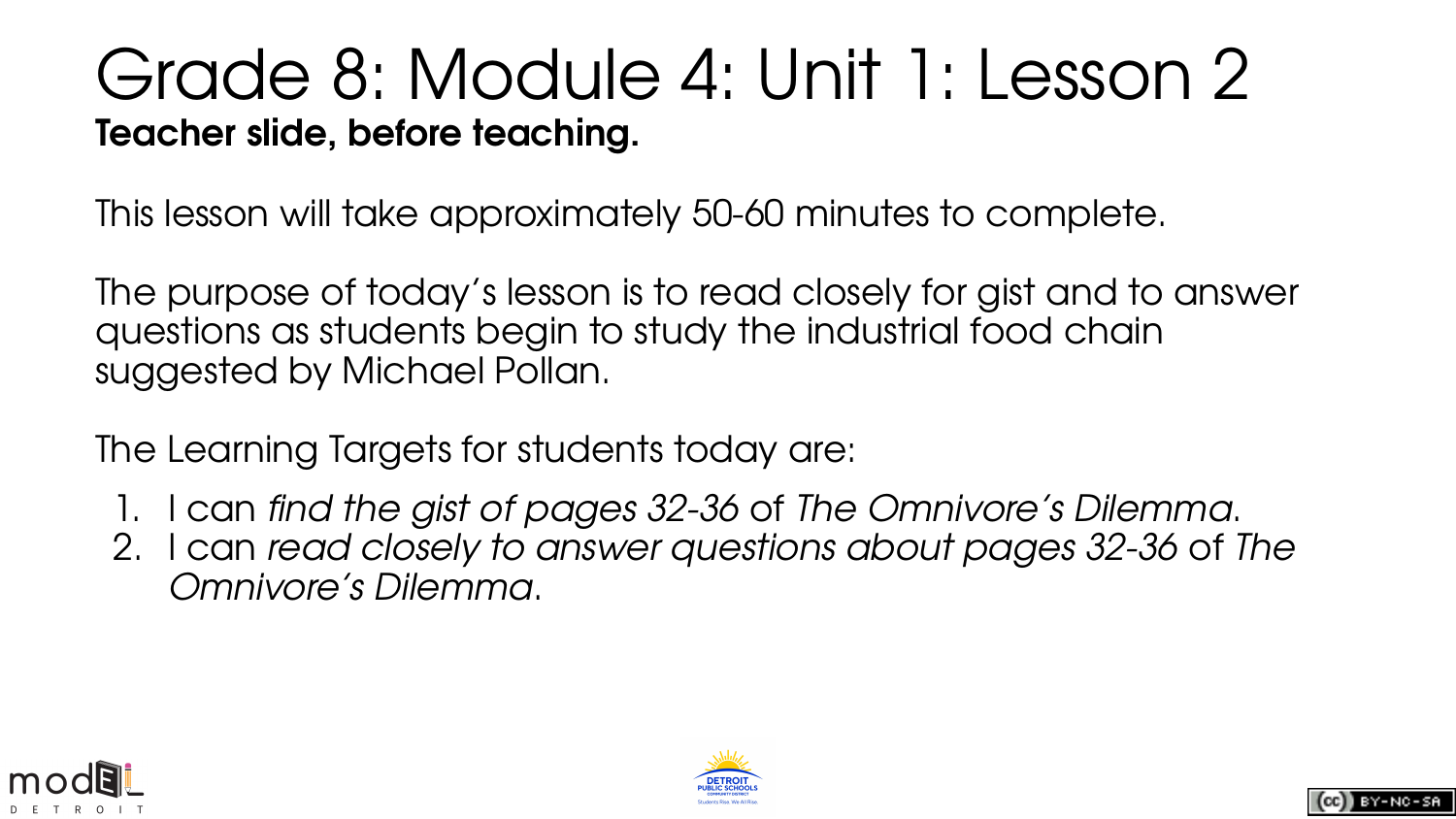

# Grade 8: Module 4: Unit 1: Lesson 2
Teacher slide, before teaching.

This lesson will take approximately 50-60 minutes to complete.

The purpose of today’s lesson is to read closely for gist and to answer questions as students begin to study the industrial food chain suggested by Michael Pollan.

The Learning Targets for students today are:
I can find the gist of pages 32-36 of The Omnivore’s Dilemma.
I can read closely to answer questions about pages 32-36 of The Omnivore’s Dilemma.